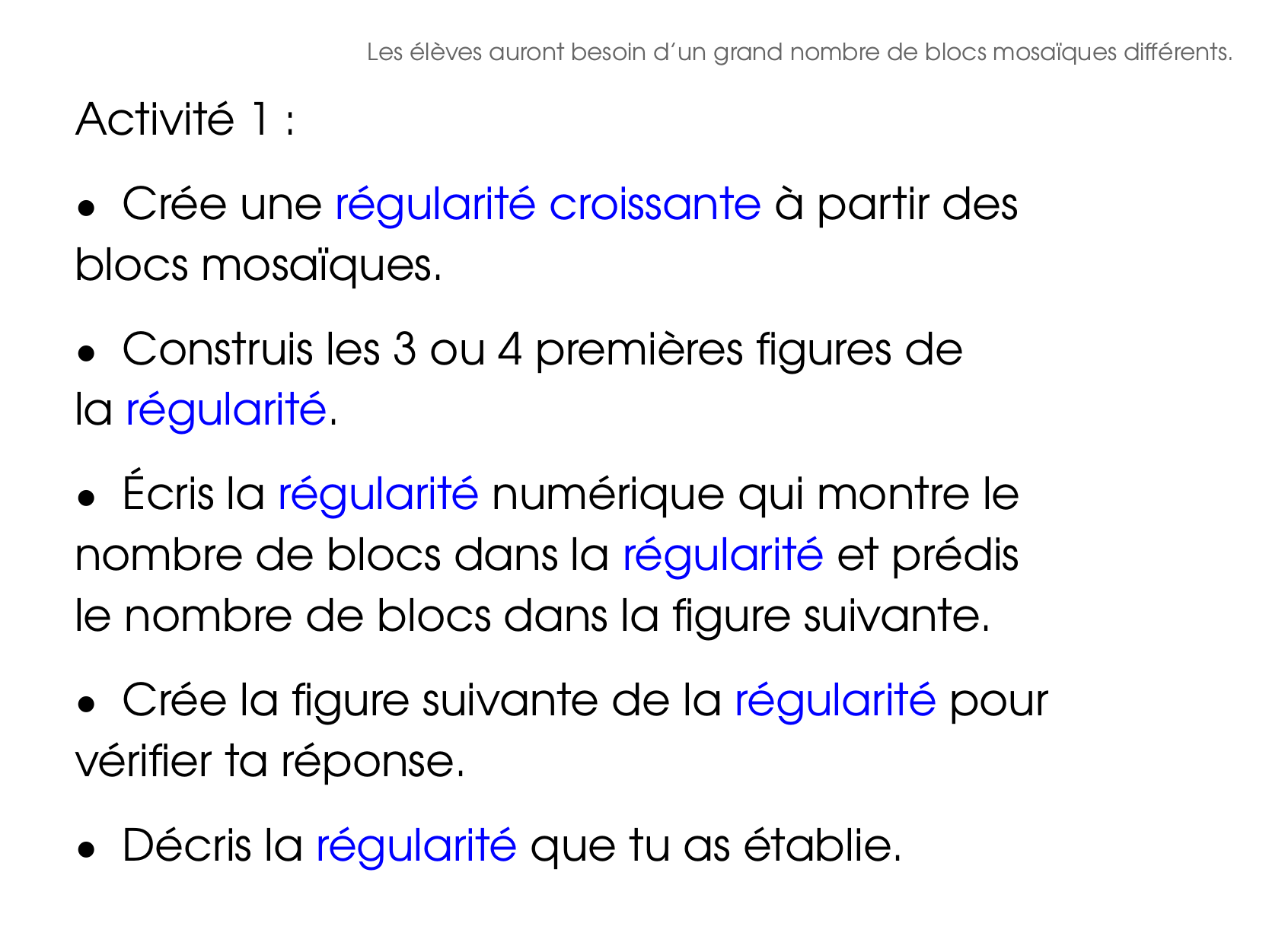

Les élèves auront besoin d’un grand nombre de blocs mosaïques différents.
Activité 1 :
•  Crée une régularité croissante à partir des blocs mosaïques.
•  Construis les 3 ou 4 premières figures de
la régularité.
•  Écris la régularité numérique qui montre le nombre de blocs dans la régularité et prédis
le nombre de blocs dans la figure suivante.
•  Crée la figure suivante de la régularité pour vérifier ta réponse.
•  Décris la régularité que tu as établie.